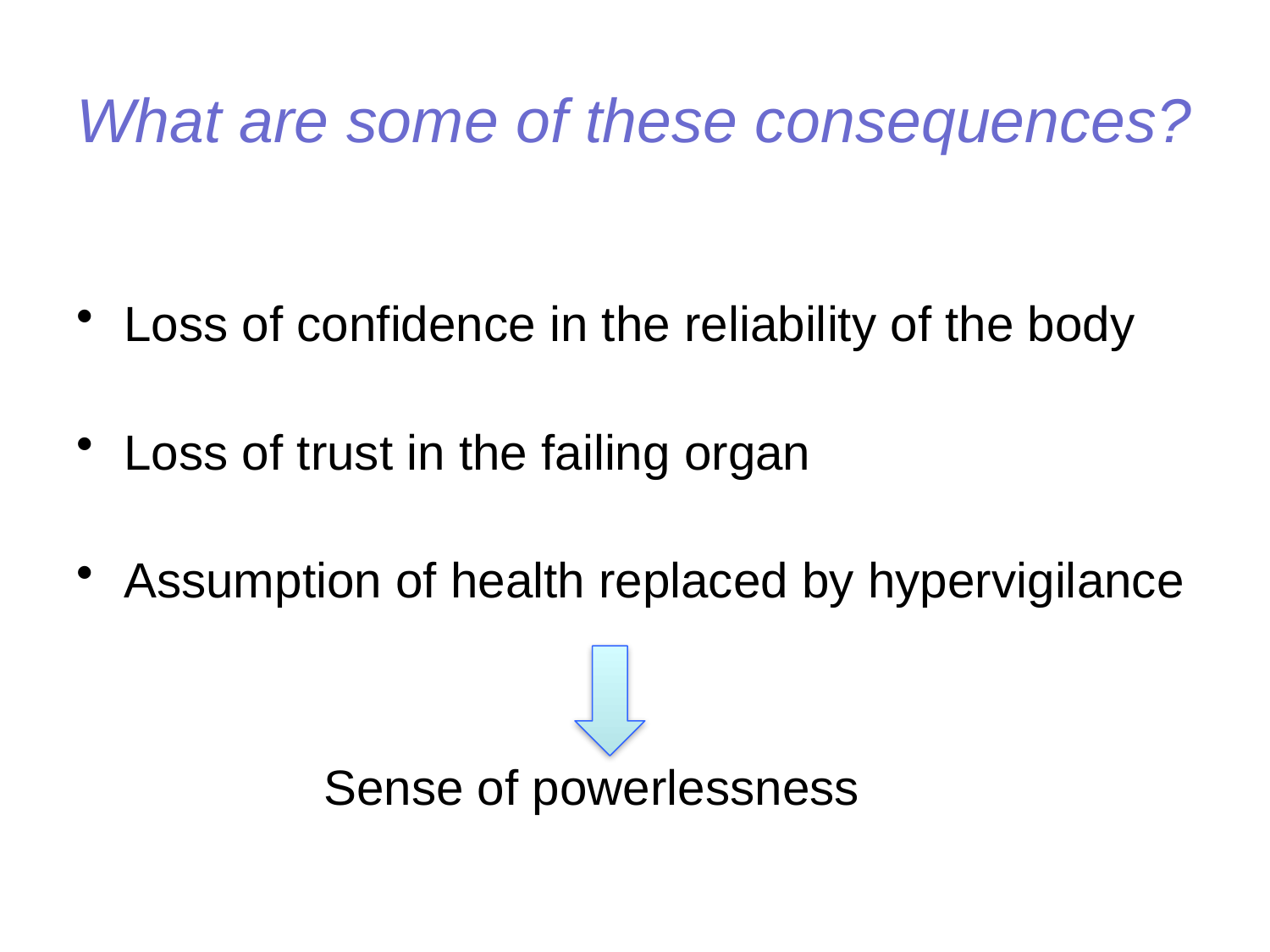

# What are some of these consequences?
Loss of confidence in the reliability of the body

Loss of trust in the failing organ

Assumption of health replaced by hypervigilance

                  Sense of powerlessness